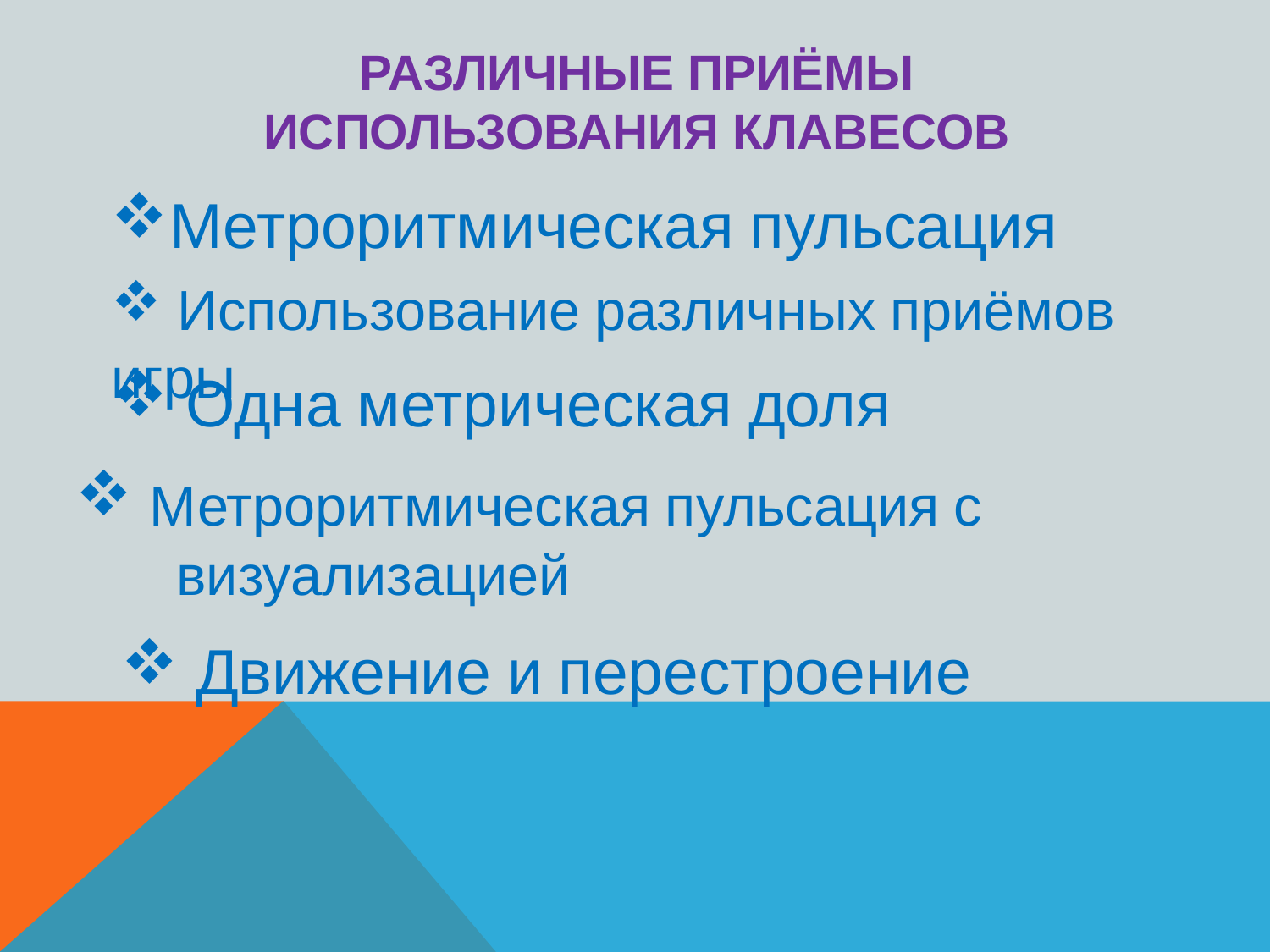

# Различные приёмы использования клавесов
Метроритмическая пульсация
 Использование различных приёмов игры
 Одна метрическая доля
 Метроритмическая пульсация с
     визуализацией
 Движение и перестроение